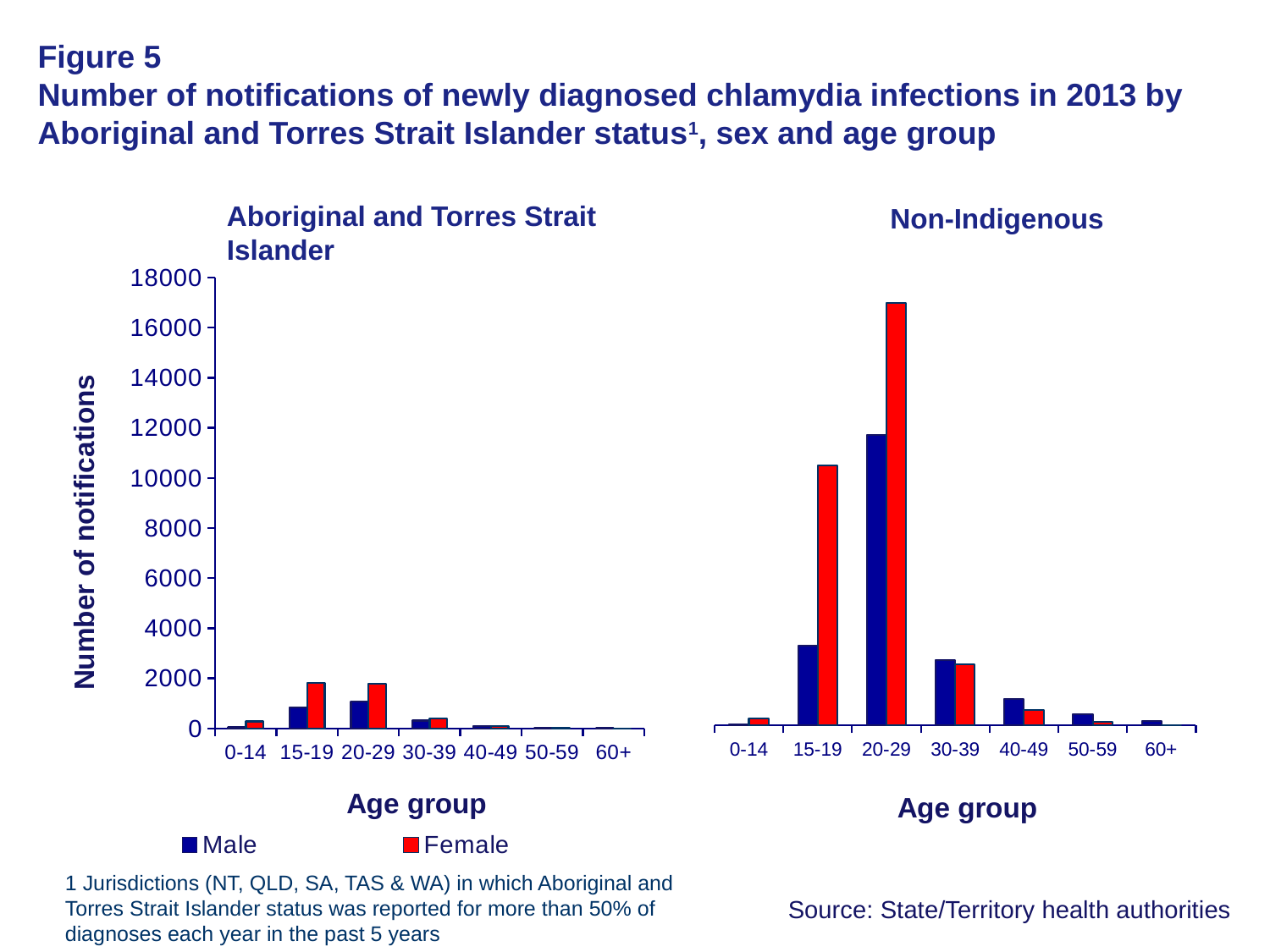

# Figure 5 Number of notifications of newly diagnosed chlamydia infections in 2013 by Aboriginal and Torres Strait Islander status1, sex and age group
Aboriginal and Torres Strait Islander
Non-Indigenous

### Chart

| Category | Male | Female |
|---|---|---|
| 0-14 | 17.0 | 137.0 |
| 15-19 | 1592.0 | 5169.0 |
| 20-29 | 5775.0 | 8400.0 |
| 30-39 | 1297.0 | 1212.0 |
| 40-49 | 532.0 | 306.0 |
| 50-59 | 226.0 | 70.0 |
| 60+ | 87.0 | 10.0 |

### Chart

| Category | Male | Female |
|---|---|---|
| 0-14 | 43.0 | 276.0 |
| 15-19 | 828.0 | 1810.0 |
| 20-29 | 1078.0 | 1784.0 |
| 30-39 | 316.0 | 407.0 |
| 40-49 | 92.0 | 103.0 |
| 50-59 | 31.0 | 27.0 |
| 60+ | 4.0 | 1.0 |
1 Jurisdictions (NT, QLD, SA, TAS & WA) in which Aboriginal and Torres Strait Islander status was reported for more than 50% of diagnoses each year in the past 5 years
 Source: State/Territory health authorities